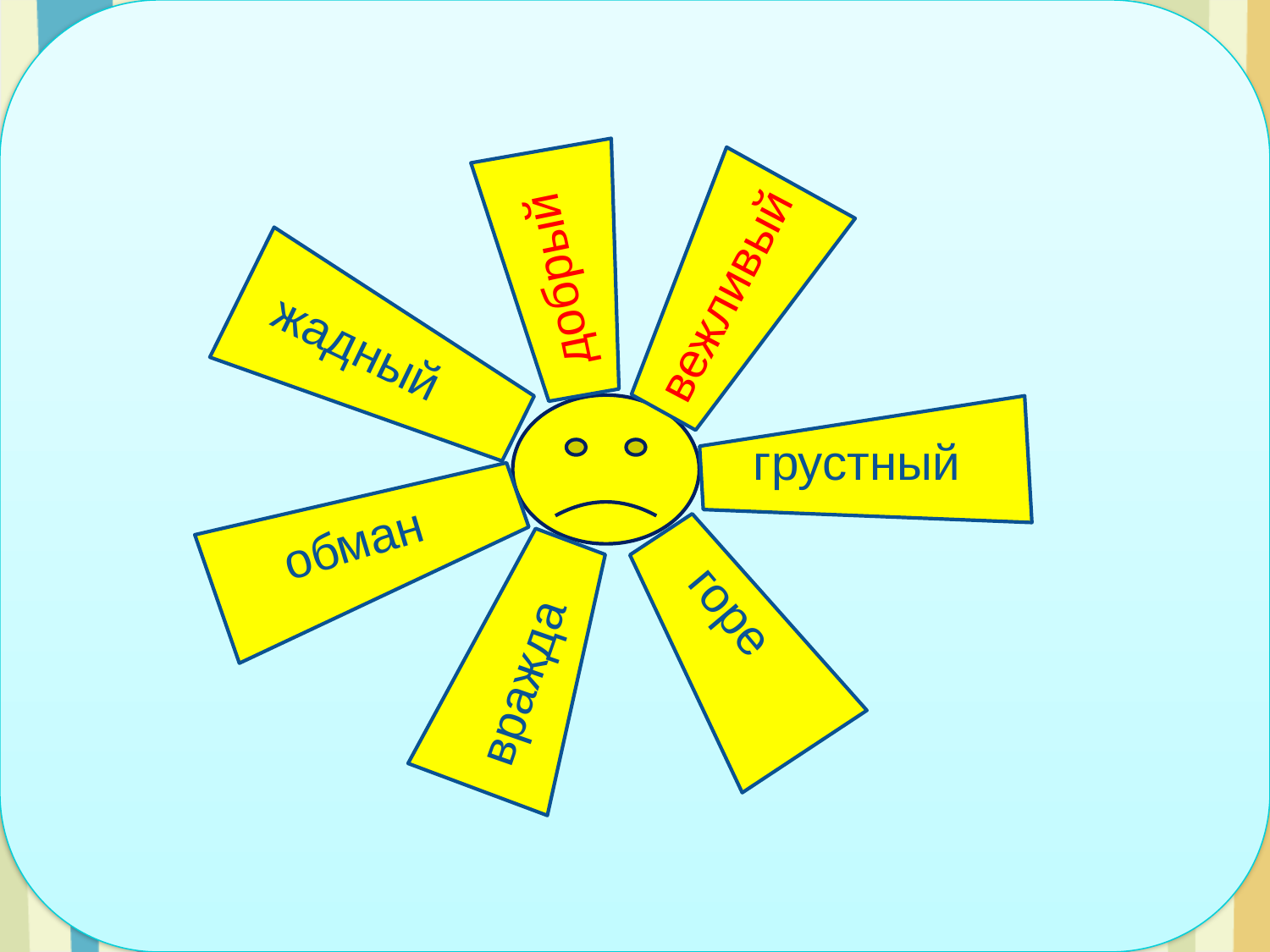

грубый
грубый

добрый
вежливый

жадный

грустный
обман

горе
вражда